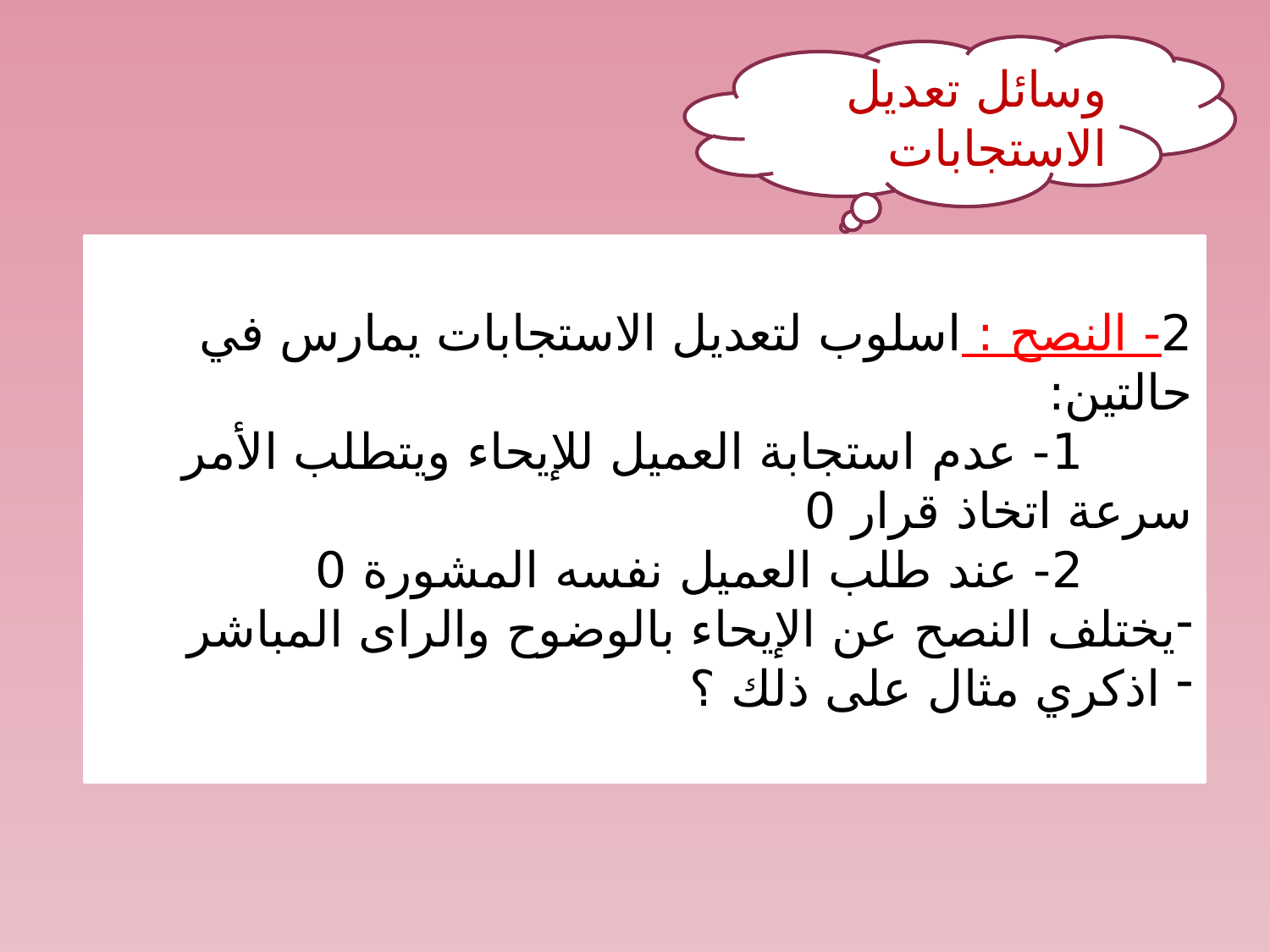

وسائل تعديل الاستجابات

2- النصح : اسلوب لتعديل الاستجابات يمارس في حالتين:
       1- عدم استجابة العميل للإيحاء ويتطلب الأمر سرعة اتخاذ قرار 0
       2- عند طلب العميل نفسه المشورة 0
يختلف النصح عن الإيحاء بالوضوح والراى المباشر
 اذكري مثال على ذلك ؟